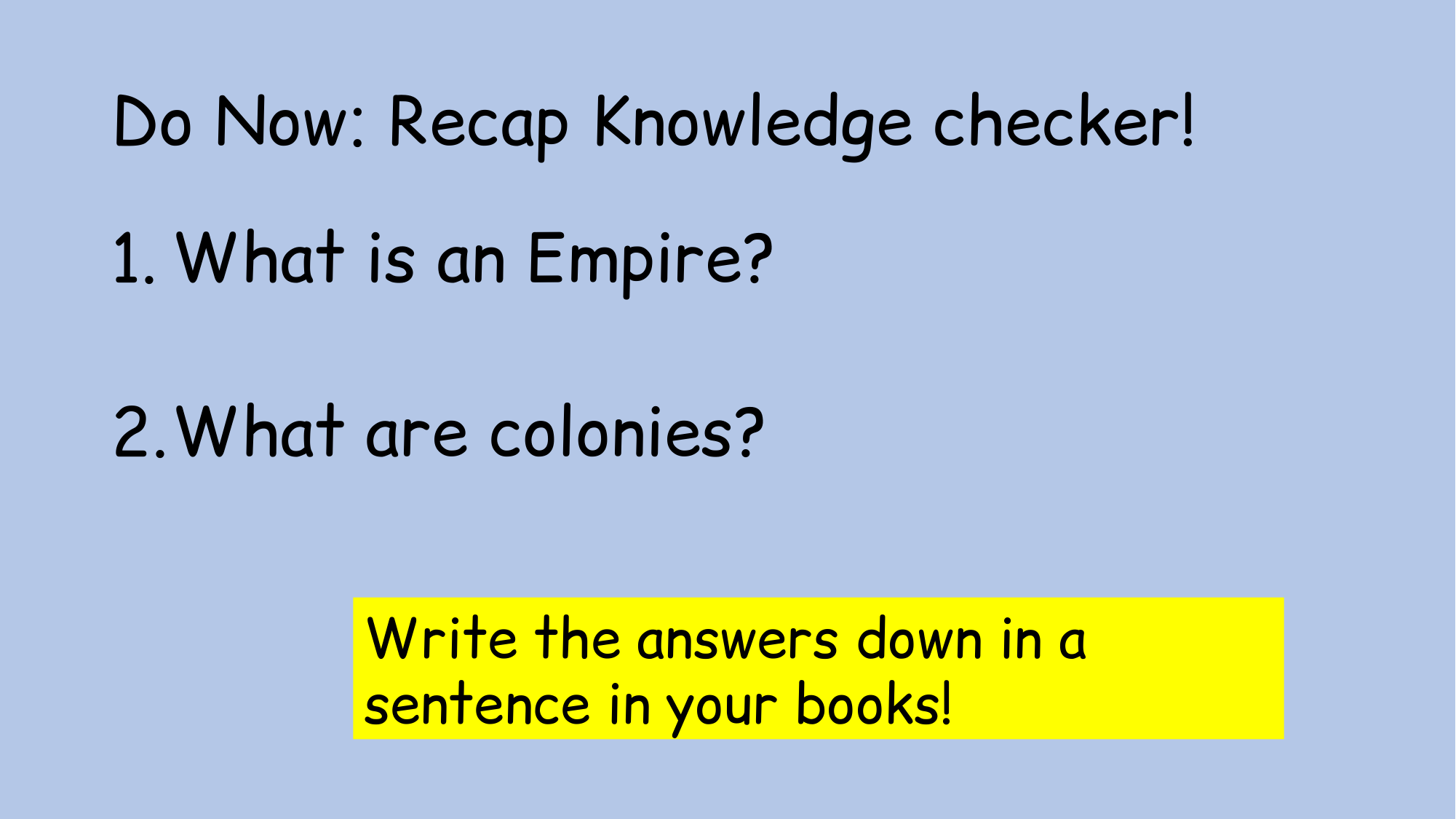

# Do Now: Recap Knowledge checker!
What is an Empire?

What are colonies?
Write the answers down in a sentence in your books!